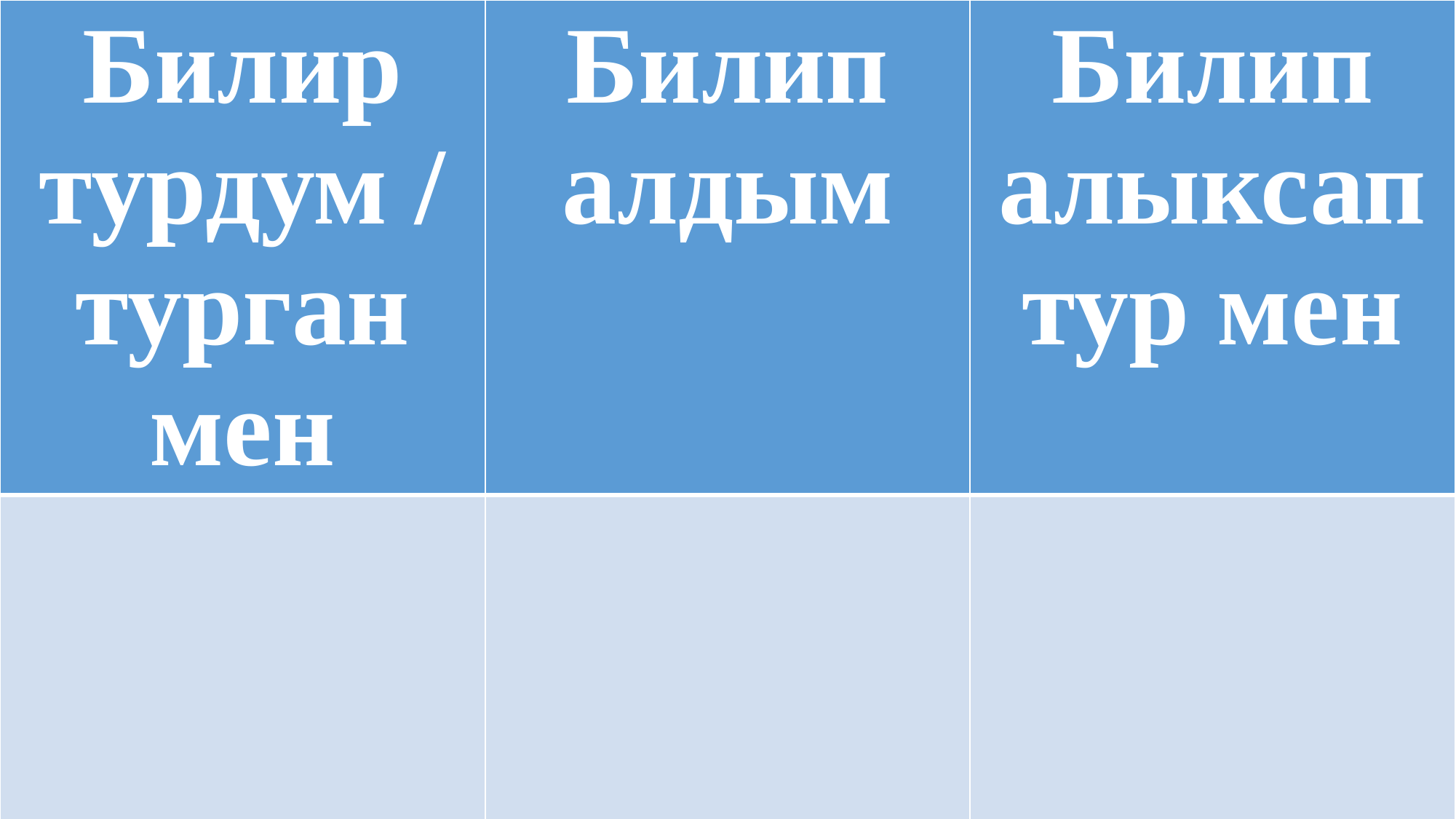

#
| Билир турдум / турган мен | Билип алдым | Билип алыксап тур мен |
| --- | --- | --- |
|  |  |  |